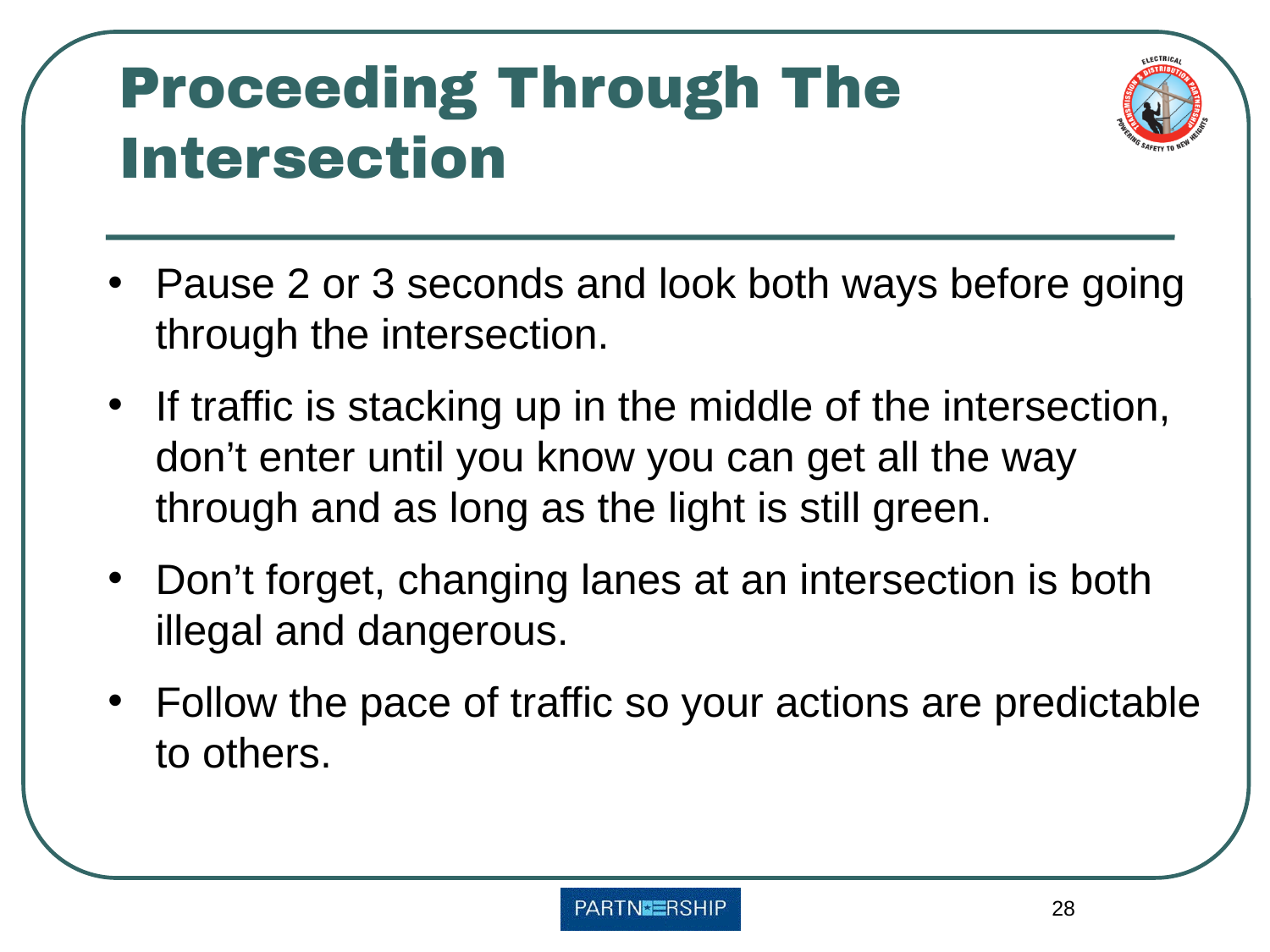

# Proceeding Through The Intersection
Pause 2 or 3 seconds and look both ways before going through the intersection.
If traffic is stacking up in the middle of the intersection, don’t enter until you know you can get all the way through and as long as the light is still green.
Don’t forget, changing lanes at an intersection is both illegal and dangerous.
Follow the pace of traffic so your actions are predictable to others.

28